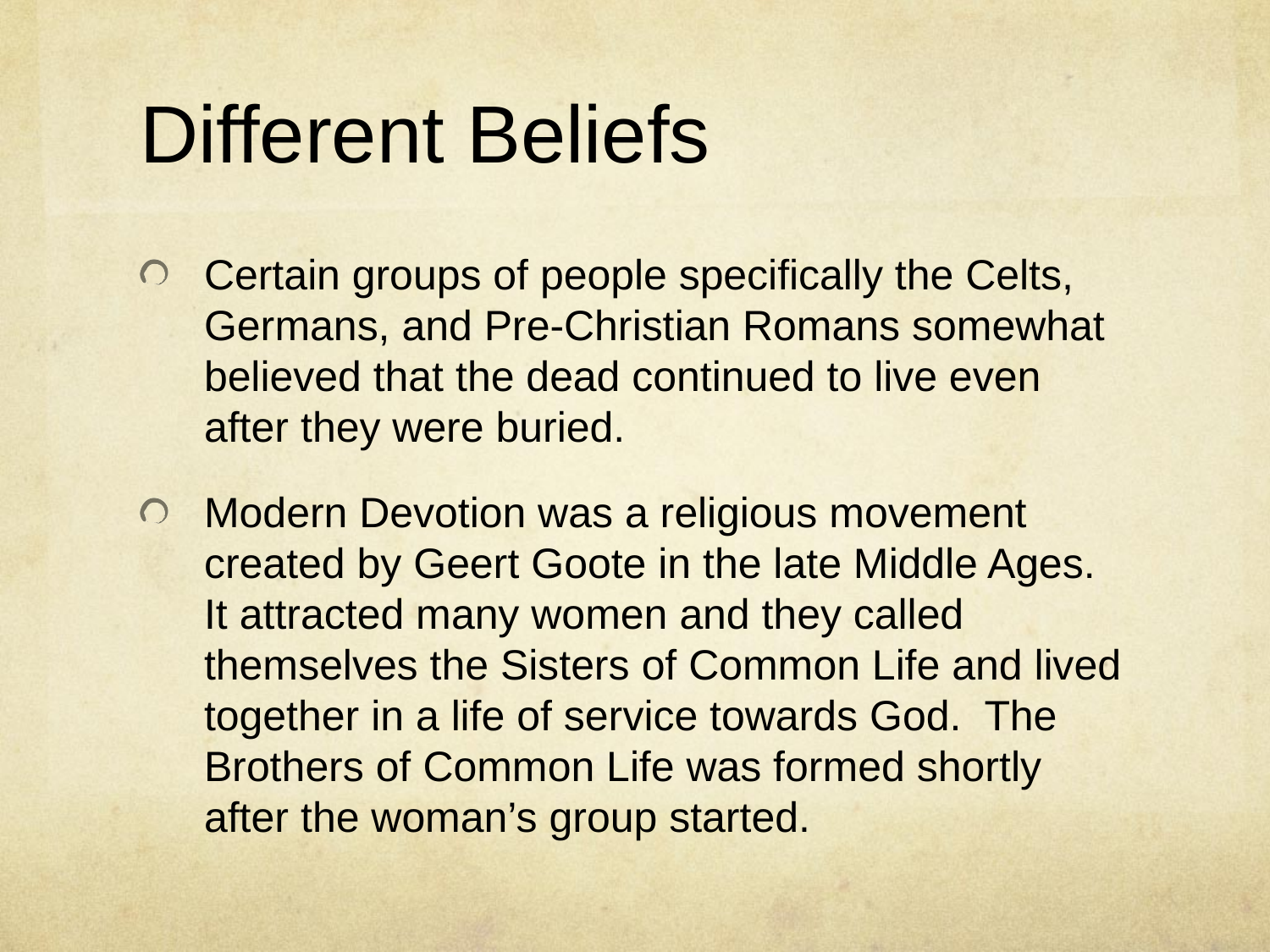

# Different Beliefs
Certain groups of people specifically the Celts, Germans, and Pre-Christian Romans somewhat believed that the dead continued to live even after they were buried.
Modern Devotion was a religious movement created by Geert Goote in the late Middle Ages. It attracted many women and they called themselves the Sisters of Common Life and lived together in a life of service towards God.  The Brothers of Common Life was formed shortly after the woman’s group started.